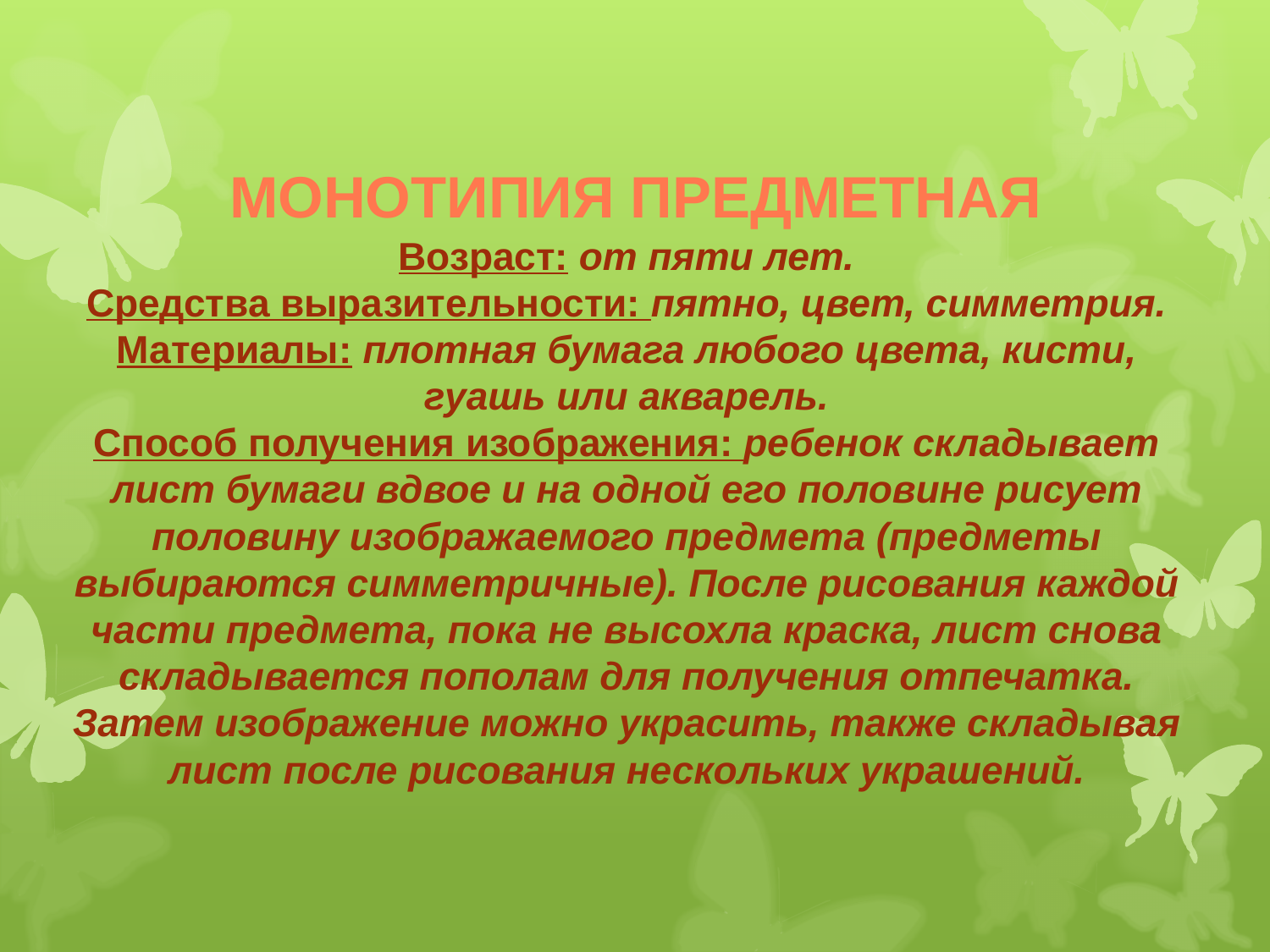

# Монотипия предметная Возраст: от пяти лет. Средства выразительности: пятно, цвет, симметрия. Материалы: плотная бумага любого цвета, кисти, гуашь или акварель. Способ получения изображения: ребенок складывает лист бумаги вдвое и на одной его половине рисует половину изображаемого предмета (предметы выбираются симметричные). После рисования каждой части предмета, пока не высохла краска, лист снова складывается пополам для получения отпечатка. Затем изображение можно украсить, также складывая лист после рисования нескольких украшений.